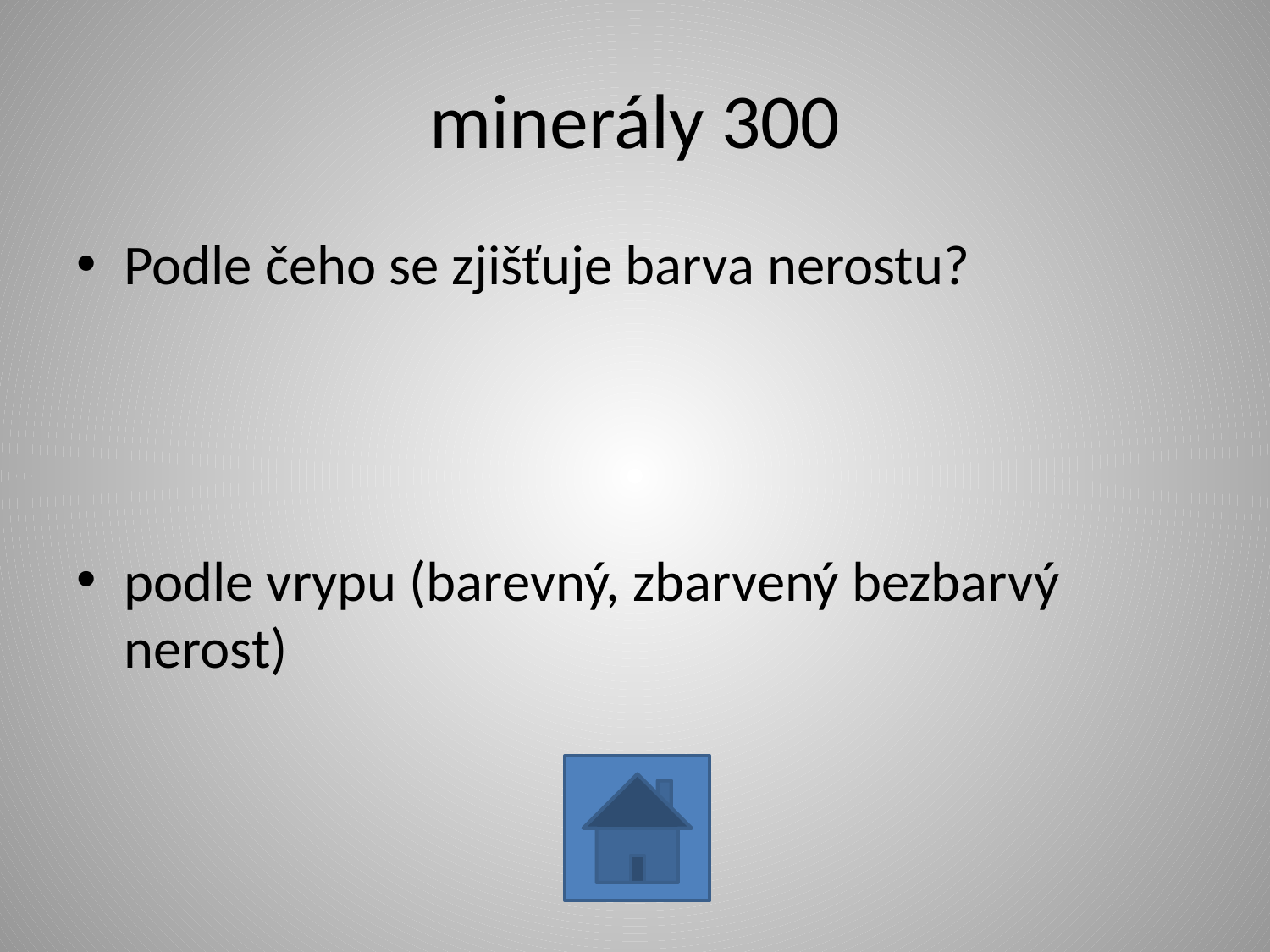

# minerály 300
Podle čeho se zjišťuje barva nerostu?

podle vrypu (barevný, zbarvený bezbarvý nerost)